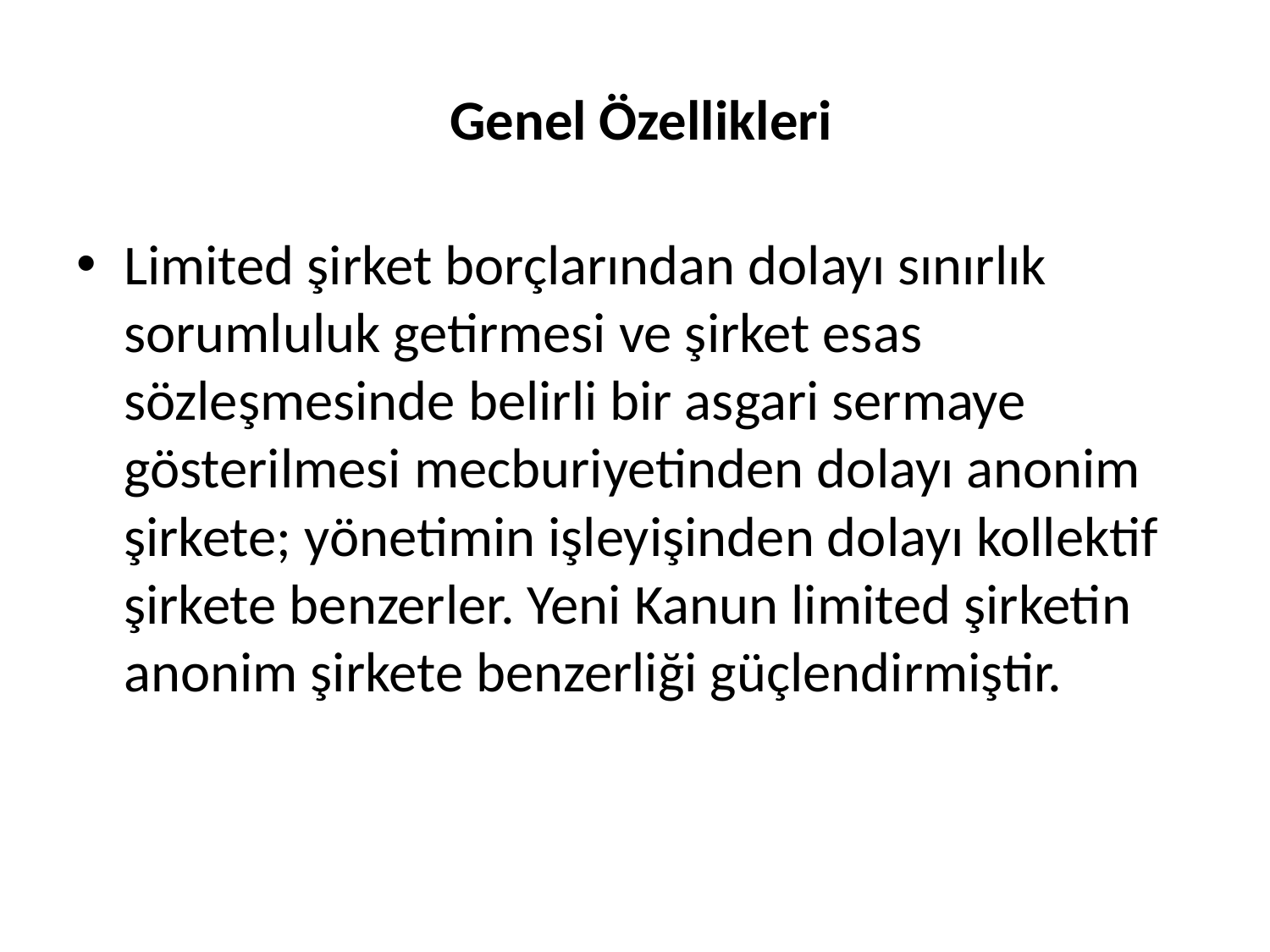

# Genel Özellikleri
Limited şirket borçlarından dolayı sınırlık sorumluluk getirmesi ve şirket esas sözleşmesinde belirli bir asgari sermaye gösterilmesi mecburiyetinden dolayı anonim şirkete; yönetimin işleyişinden dolayı kollektif şirkete benzerler. Yeni Kanun limited şirketin anonim şirkete benzerliği güçlendirmiştir.